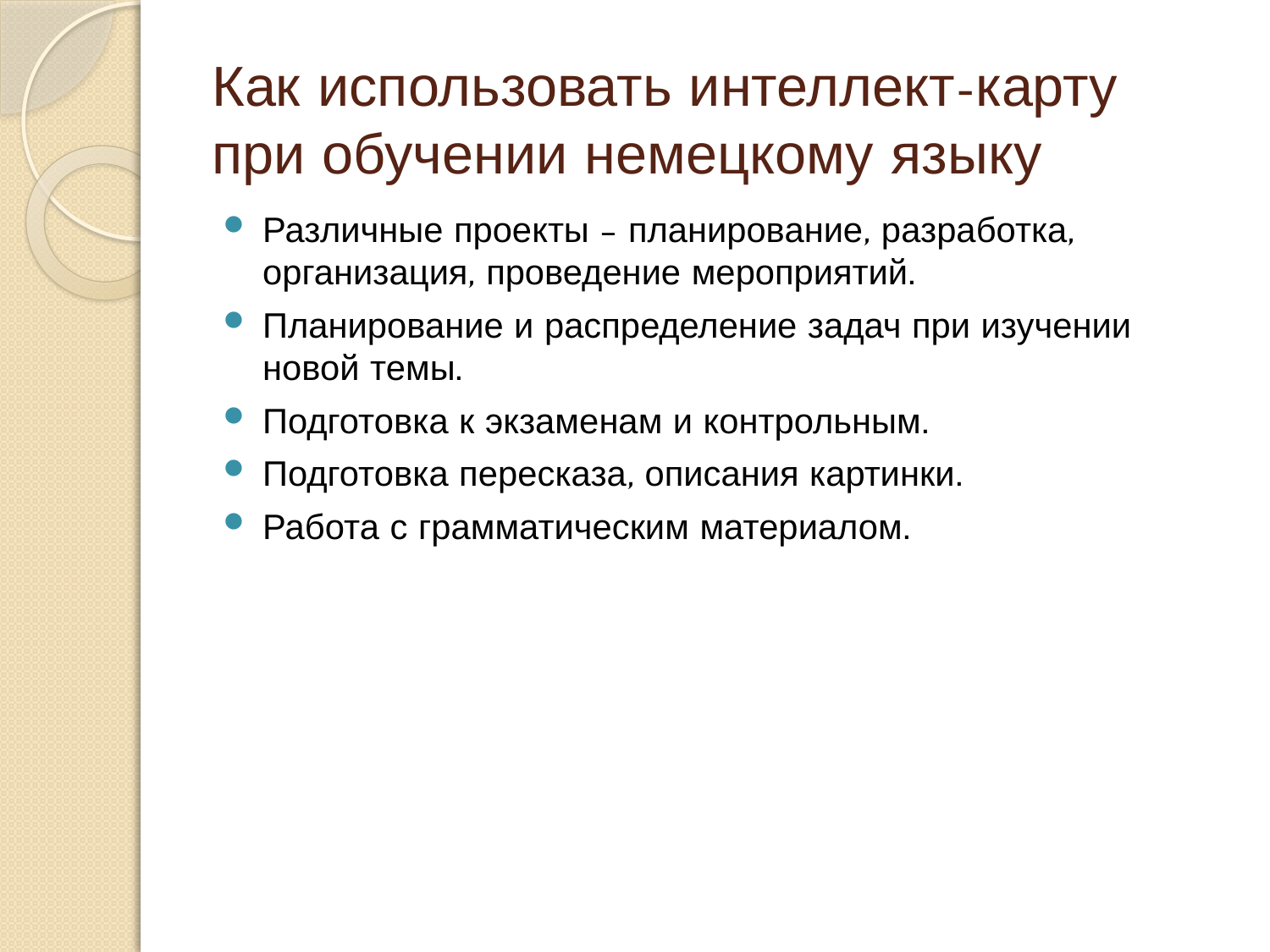

# Как использовать интеллект-карту при обучении немецкому языку
Различные проекты – планирование, разработка, организация, проведение мероприятий.
Планирование и распределение задач при изучении новой темы.
Подготовка к экзаменам и контрольным.
Подготовка пересказа, описания картинки.
Работа с грамматическим материалом.